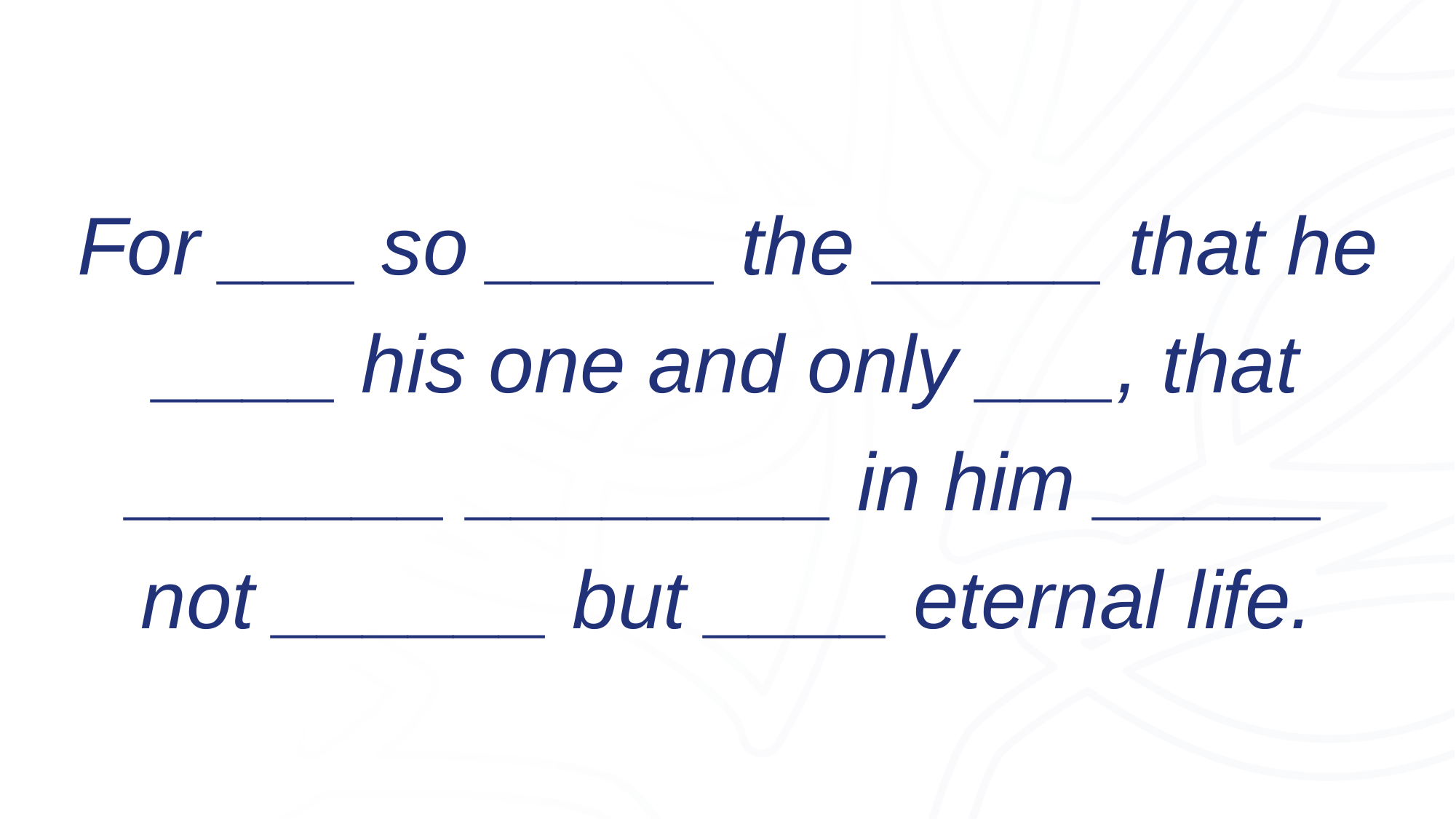

For ___ so _____ the _____ that he ____ his one and only ___, that _______ ________ in him _____ not ______ but ____ eternal life.